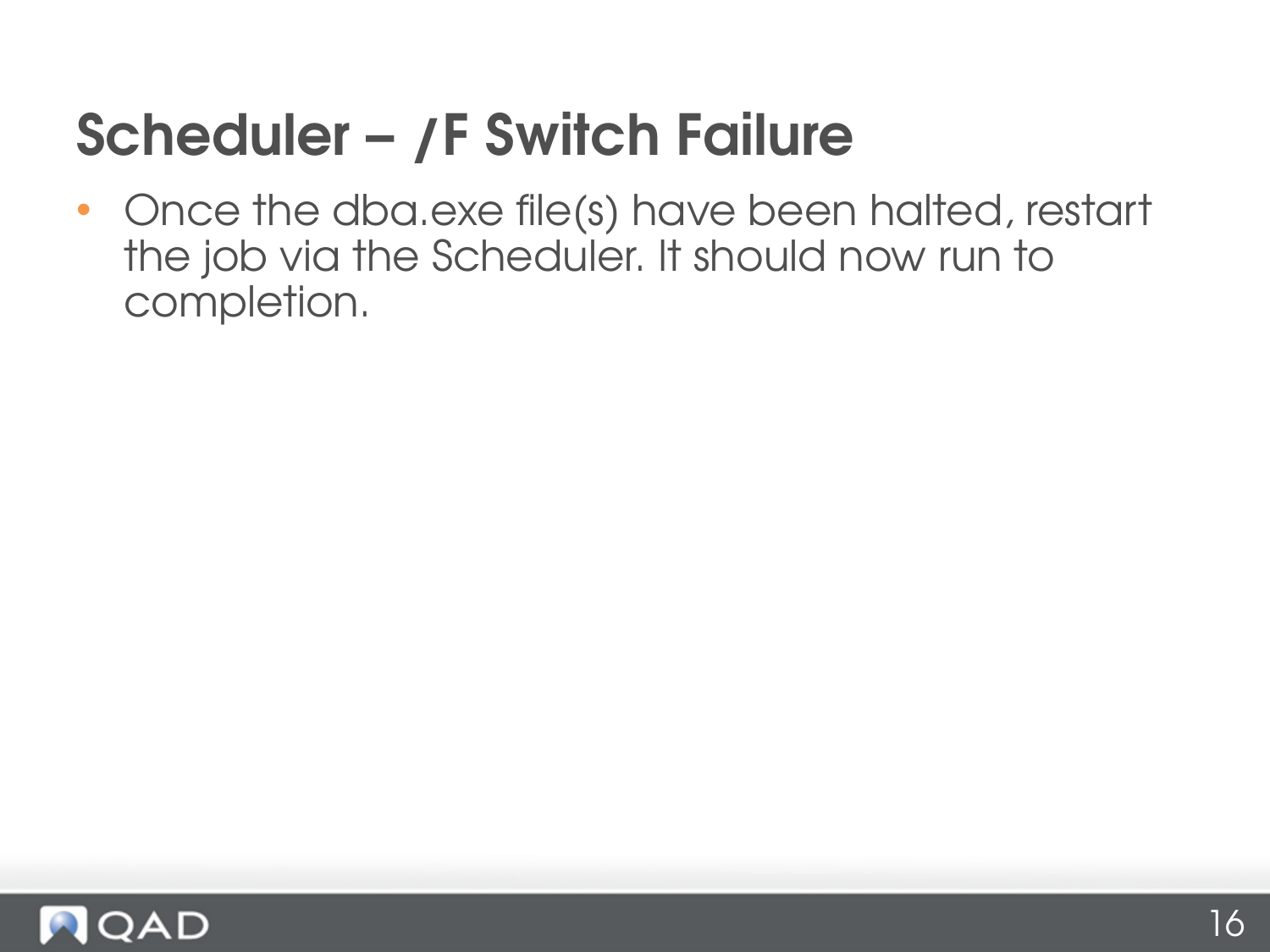

# Scheduler – /F Switch Failure
Once the dba.exe file(s) have been halted, restart the job via the Scheduler. It should now run to completion.
16